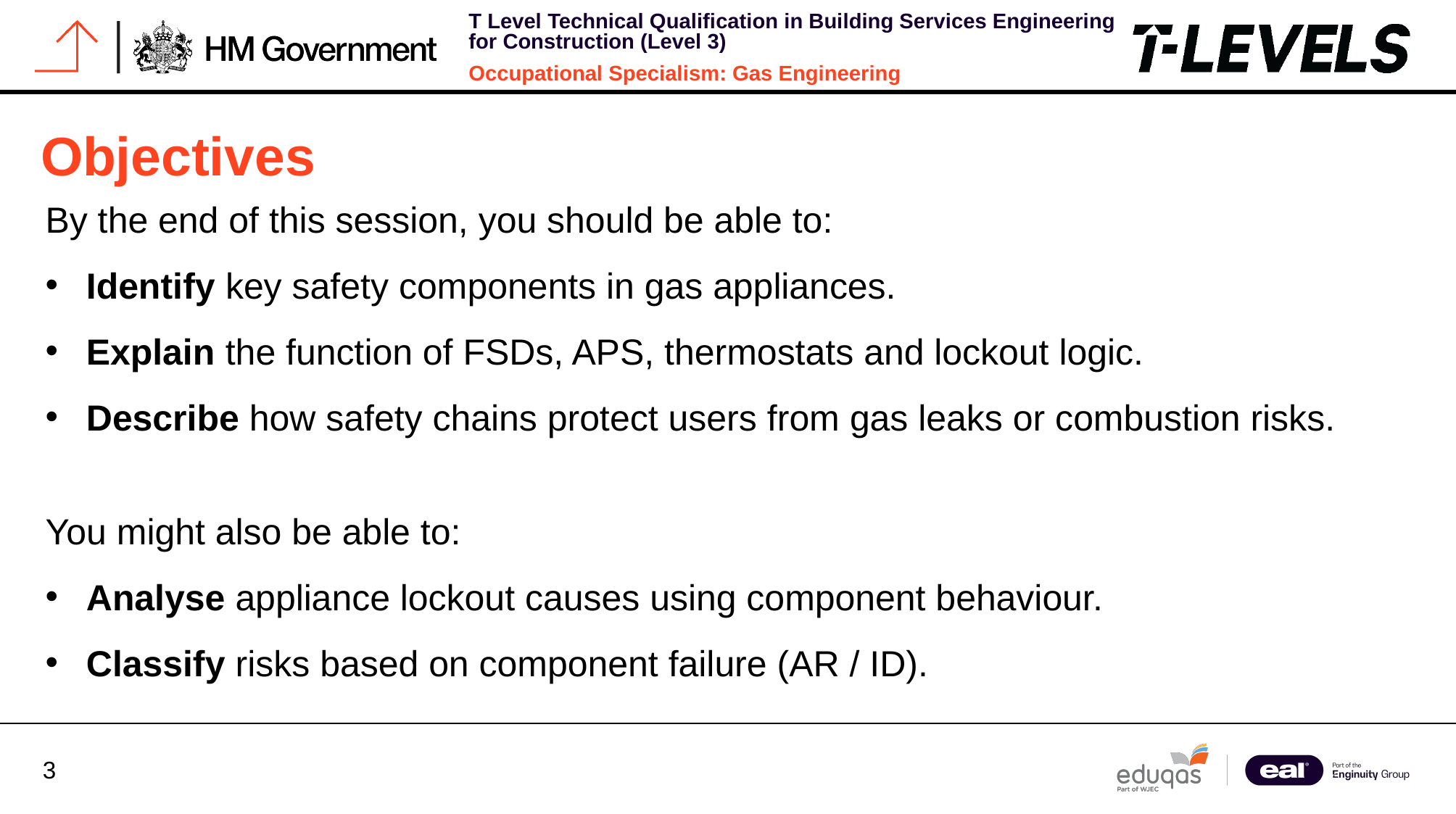

# Objectives
By the end of this session, you should be able to:
Identify key safety components in gas appliances.
Explain the function of FSDs, APS, thermostats and lockout logic.
Describe how safety chains protect users from gas leaks or combustion risks.
You might also be able to:
Analyse appliance lockout causes using component behaviour.
Classify risks based on component failure (AR / ID).